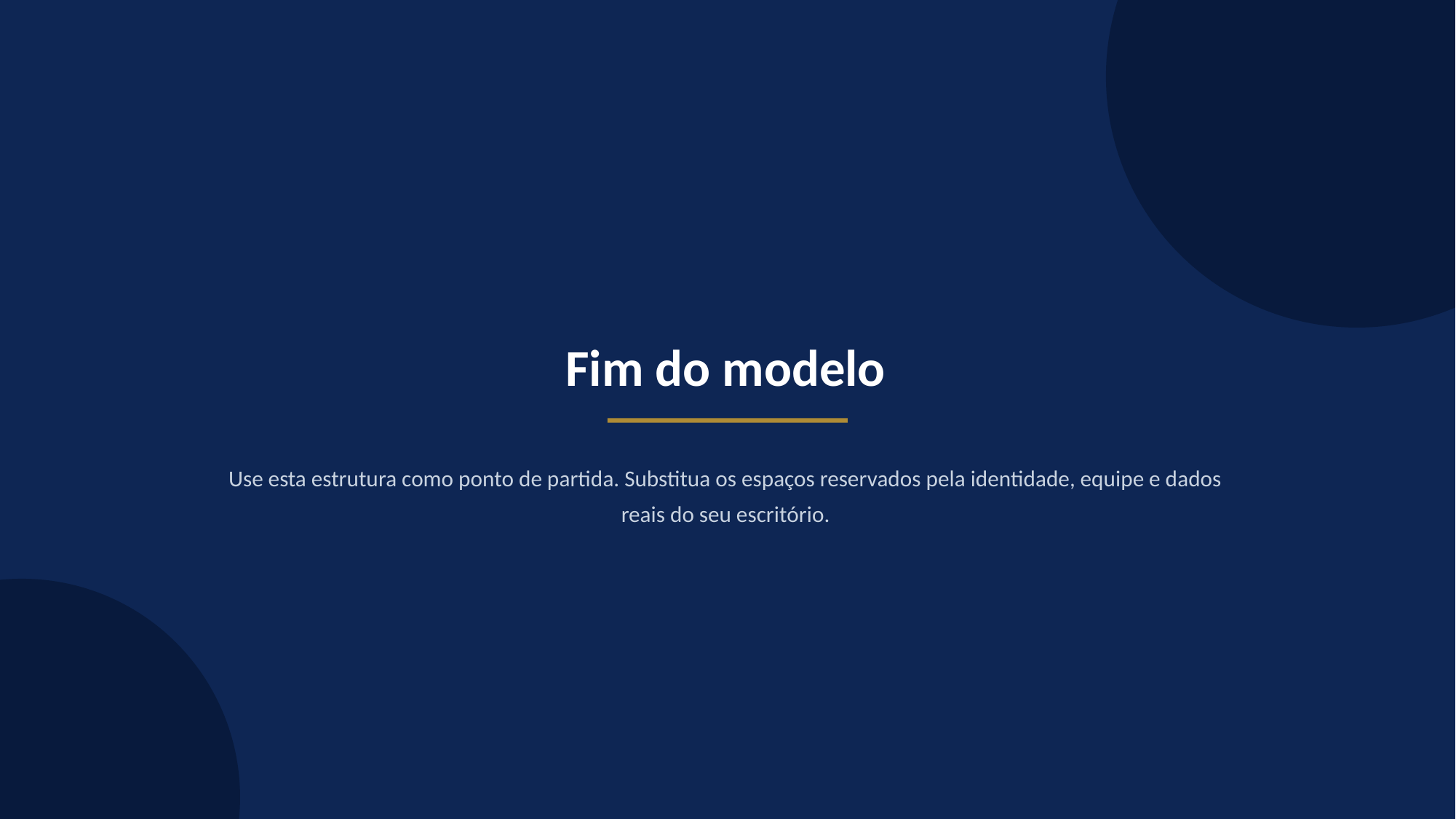

Fim do modelo

Use esta estrutura como ponto de partida. Substitua os espaços reservados pela identidade, equipe e dados reais do seu escritório.